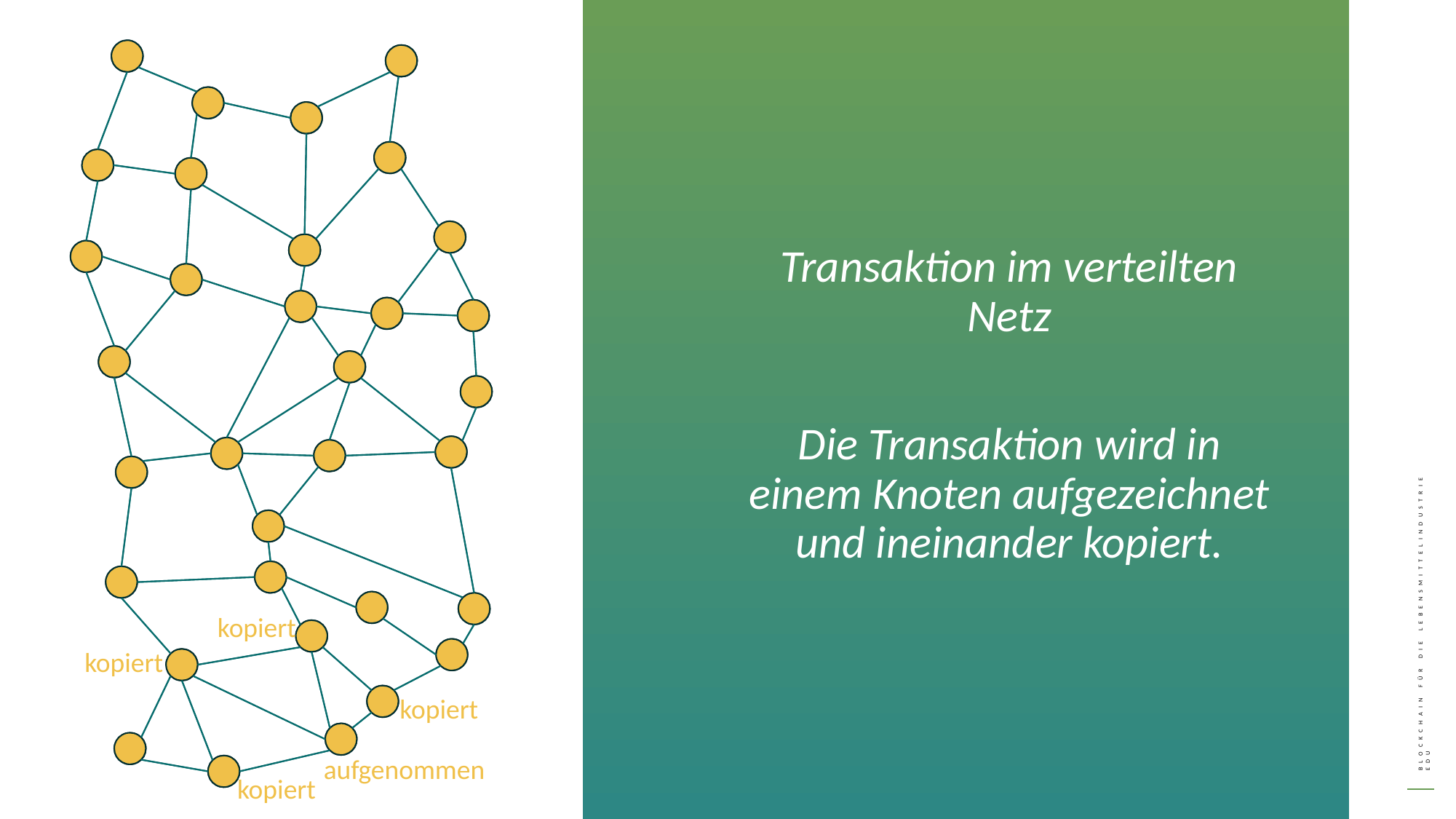

Transaktion im verteilten Netz

Die Transaktion wird in einem Knoten aufgezeichnet und ineinander kopiert.

kopiert

kopiert

kopiert

aufgenommen

kopiert